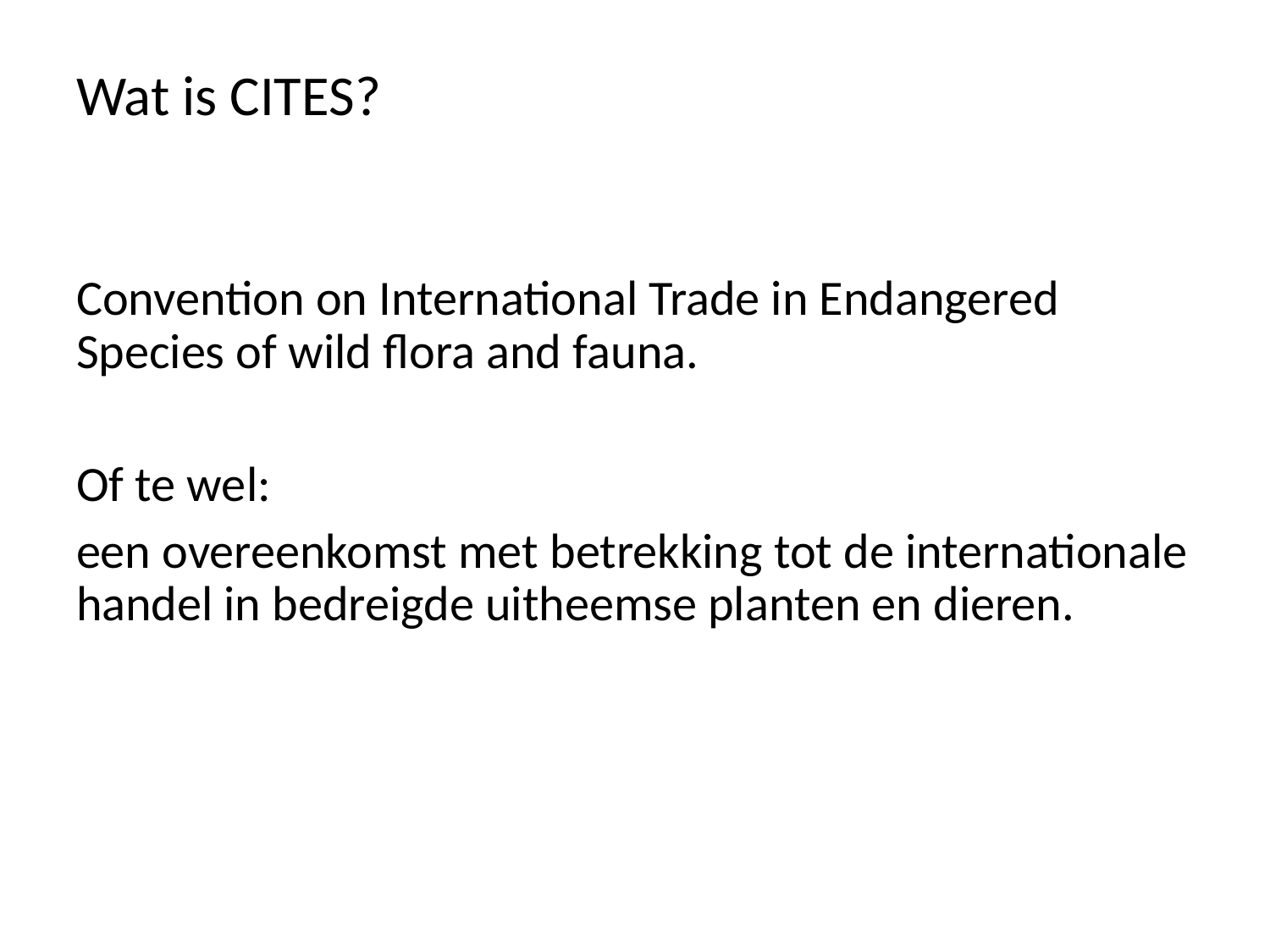

# Wat is CITES?
Convention on International Trade in Endangered Species of wild flora and fauna.

Of te wel:
een overeenkomst met betrekking tot de internationale handel in bedreigde uitheemse planten en dieren.